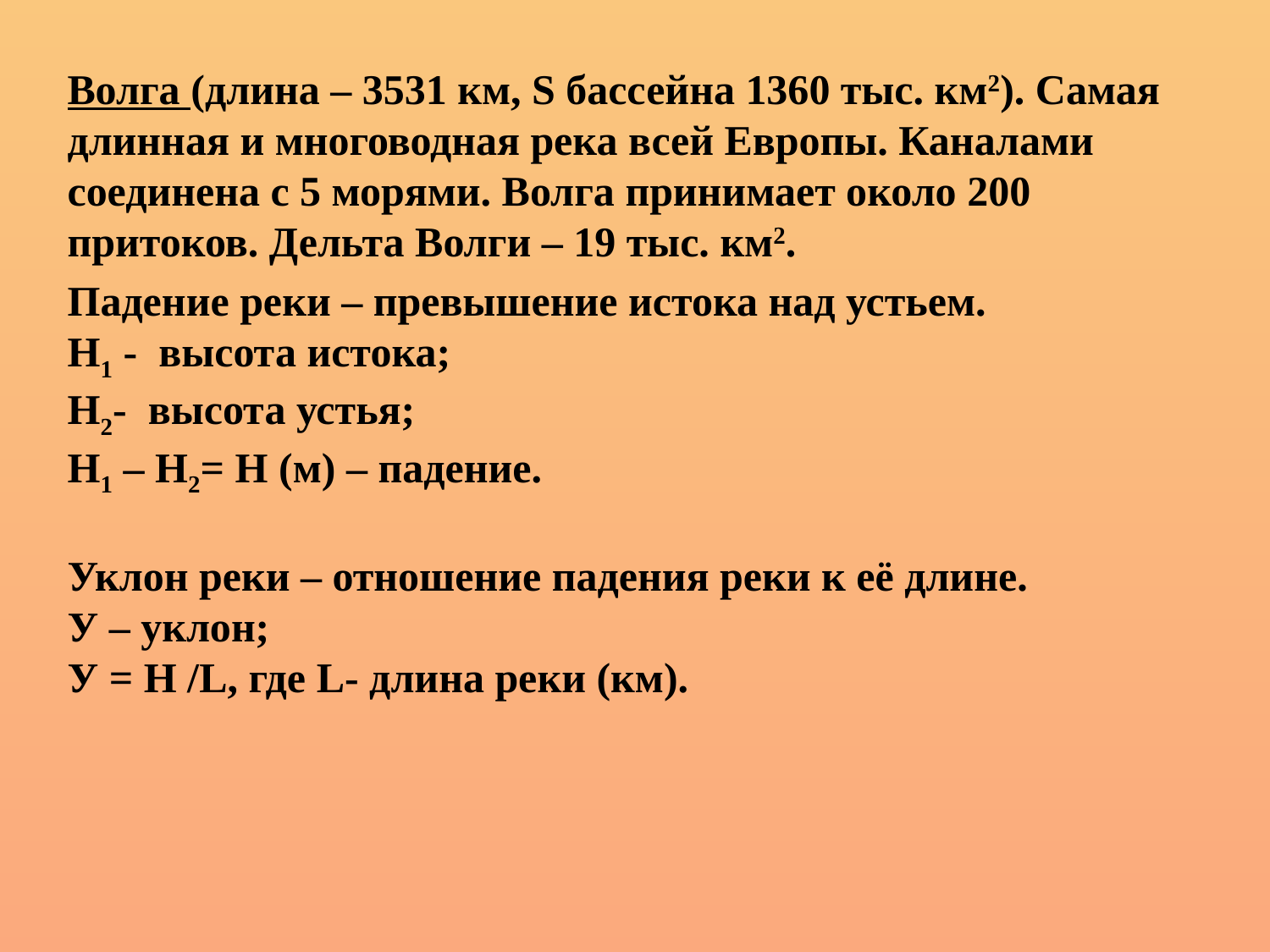

Волга (длина – 3531 км, S бассейна 1360 тыс. км2). Самая длинная и многоводная река всей Европы. Каналами соединена с 5 морями. Волга принимает около 200 притоков. Дельта Волги – 19 тыс. км2.
Падение реки – превышение истока над устьем.
H1 -  высота истока;
H2-  высота устья;
H1 – H2= Н (м) – падение.

Уклон реки – отношение падения реки к её длине.
У – уклон;
У = Н /L, где L- длина реки (км).